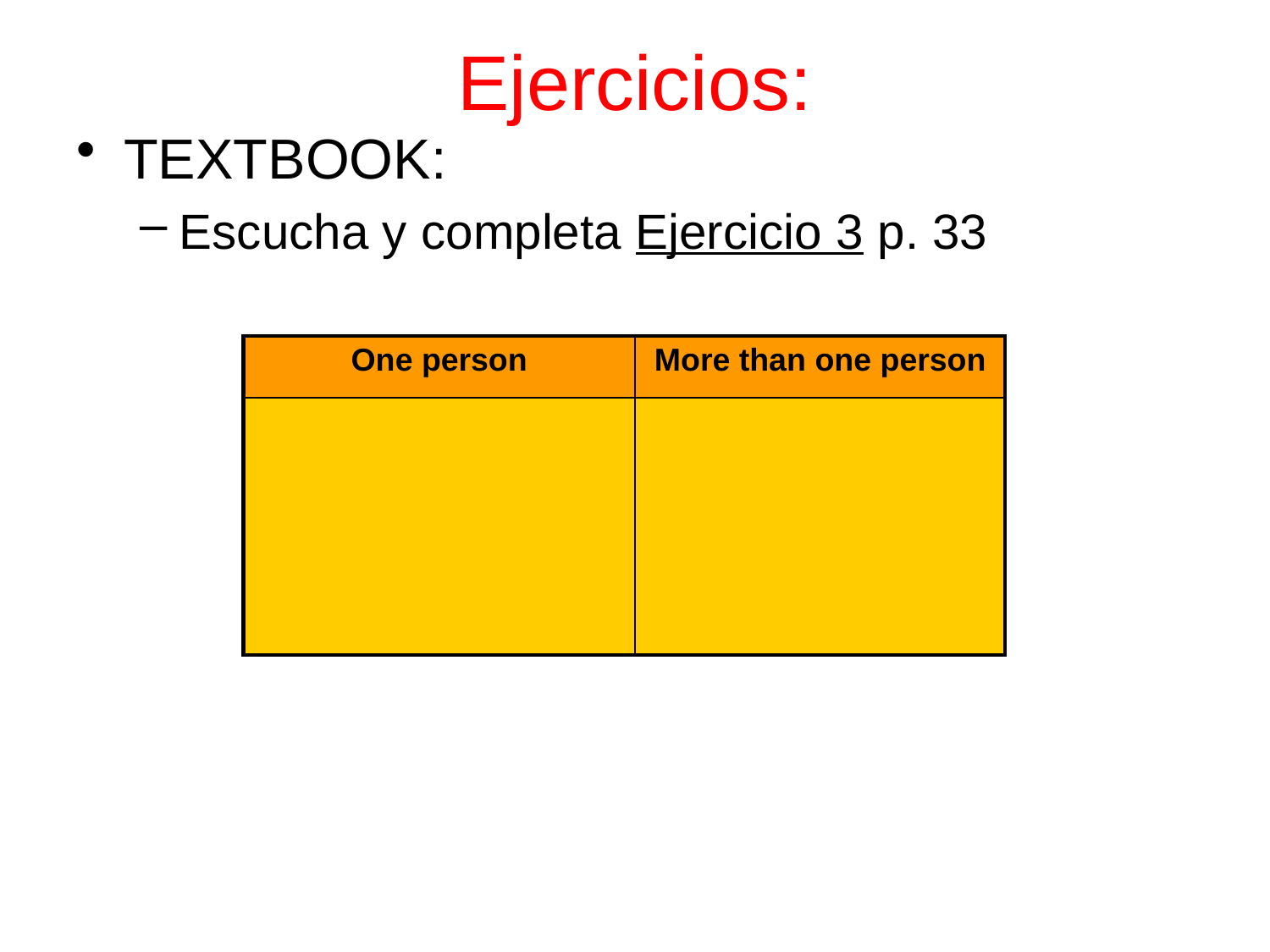

# Ejercicios:
TEXTBOOK:
Escucha y completa Ejercicio 3 p. 33

| One person | More than one person |
| --- | --- |
|  |  |